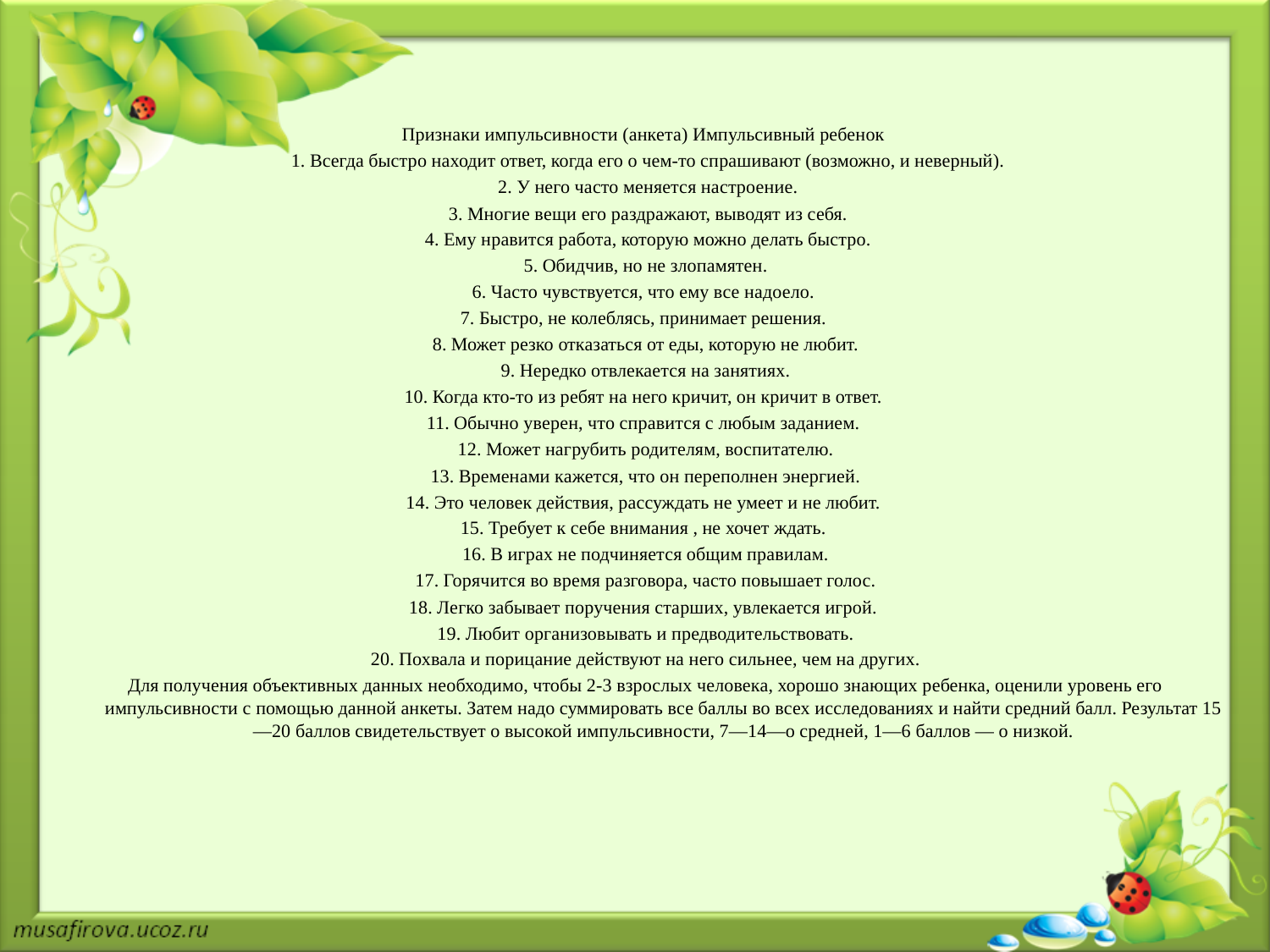

Признаки импульсивности (анкета) Импульсивный ребенок
 1. Всегда быстро находит ответ, когда его о чем-то спрашивают (возможно, и неверный).
 2. У него часто меняется настроение.
 3. Многие вещи его раздражают, выводят из себя.
 4. Ему нравится работа, которую можно делать быстро.
 5. Обидчив, но не злопамятен.
6. Часто чувствуется, что ему все надоело.
7. Быстро, не колеблясь, принимает решения.
8. Может резко отказаться от еды, которую не любит.
 9. Нередко отвлекается на занятиях.
10. Когда кто-то из ребят на него кричит, он кричит в ответ.
11. Обычно уверен, что справится с любым заданием.
12. Может нагрубить родителям, воспитателю.
 13. Временами кажется, что он переполнен энергией.
14. Это человек действия, рассуждать не умеет и не любит.
15. Требует к себе внимания , не хочет ждать.
16. В играх не подчиняется общим правилам.
 17. Горячится во время разговора, часто повышает голос.
18. Легко забывает поручения старших, увлекается игрой.
19. Любит организовывать и предводительствовать.
 20. Похвала и порицание действуют на него сильнее, чем на других.
Для получения объективных данных необходимо, чтобы 2-3 взрослых человека, хорошо знающих ребенка, оценили уровень его импульсивности с помощью данной анкеты. Затем надо суммировать все баллы во всех исследованиях и найти средний балл. Результат 15—20 баллов свидетельствует о высокой импульсивности, 7—14—о средней, 1—6 баллов — о низкой.